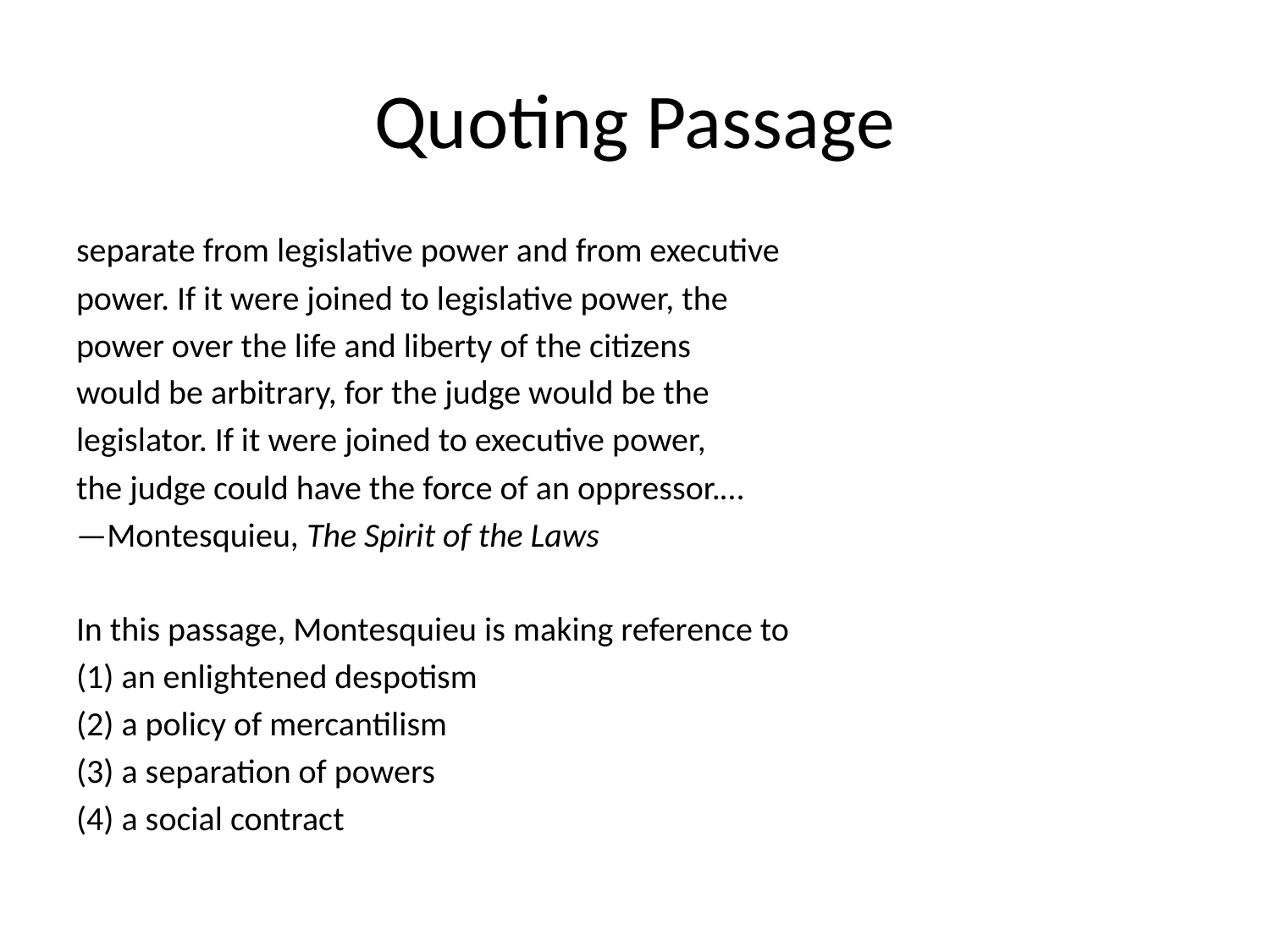

# Quoting Passage
separate from legislative power and from executive
power. If it were joined to legislative power, the
power over the life and liberty of the citizens
would be arbitrary, for the judge would be the
legislator. If it were joined to executive power,
the judge could have the force of an oppressor.…
—Montesquieu, The Spirit of the Laws

In this passage, Montesquieu is making reference to
(1) an enlightened despotism
(2) a policy of mercantilism
(3) a separation of powers
(4) a social contract